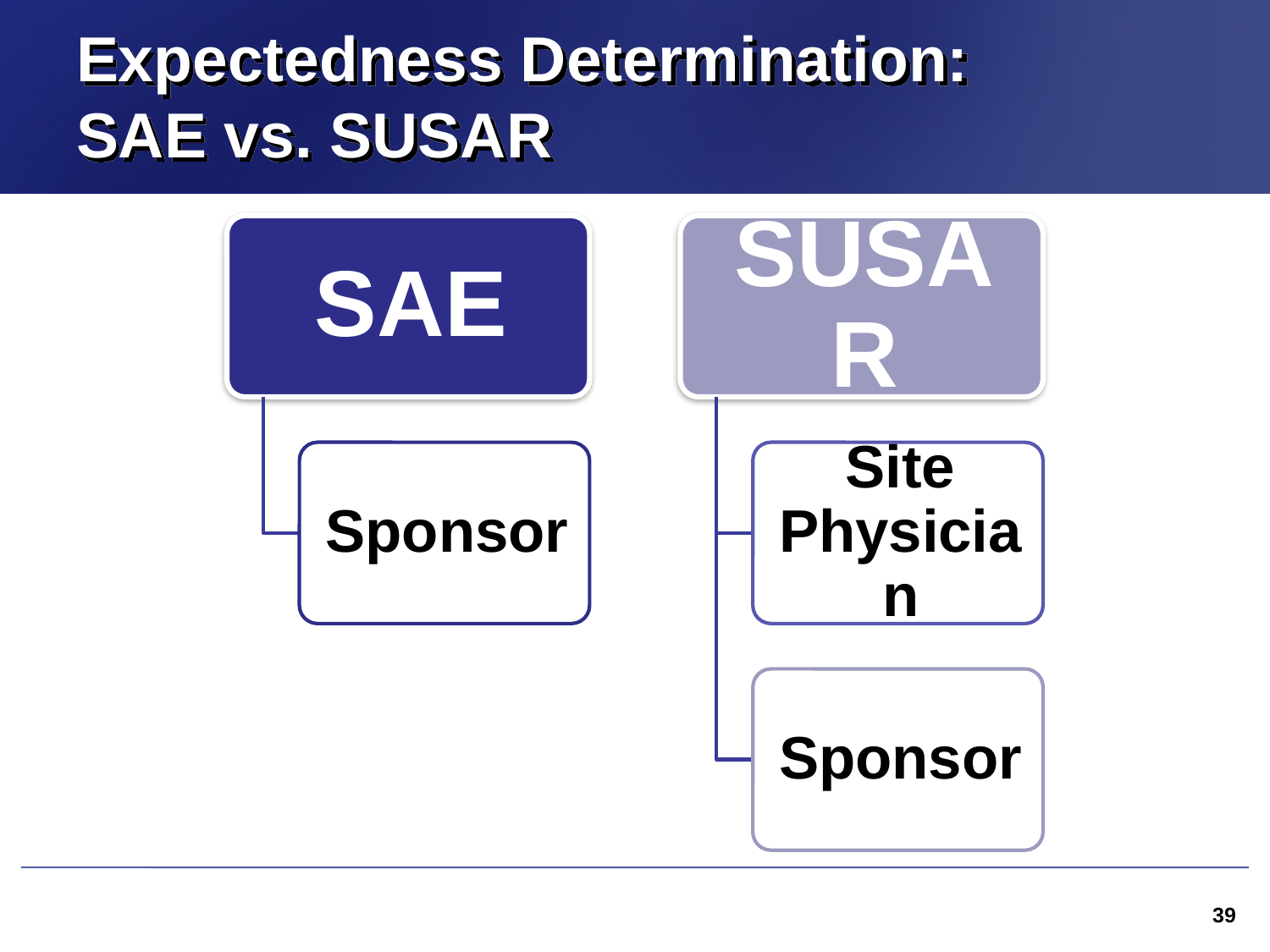

# Expectedness Determination: SAE vs. SUSAR
SAE
Sponsor
SUSAR
Site Physician
Sponsor
39